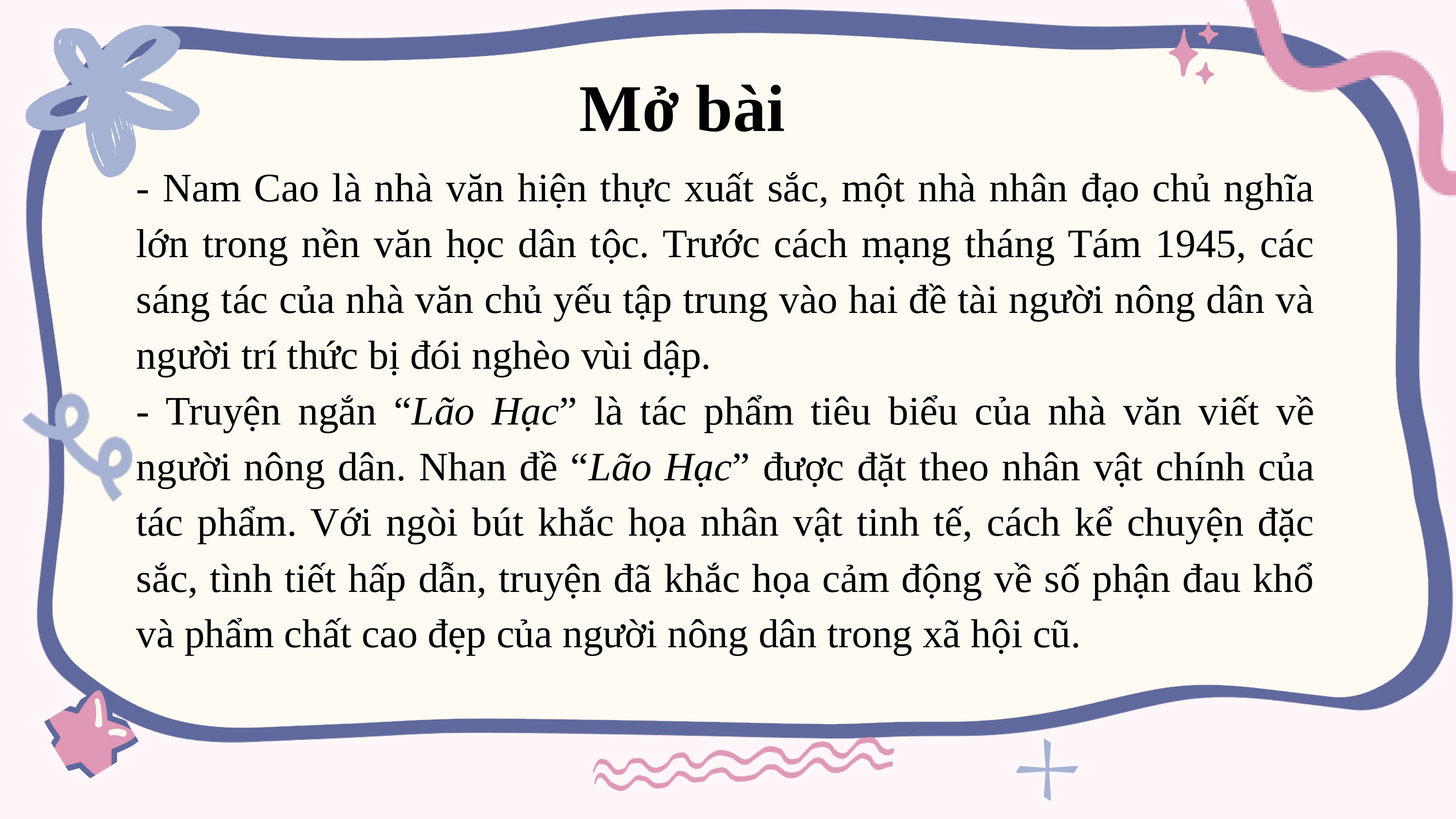

Mở bài
- Nam Cao là nhà văn hiện thực xuất sắc, một nhà nhân đạo chủ nghĩa lớn trong nền văn học dân tộc. Trước cách mạng tháng Tám 1945, các sáng tác của nhà văn chủ yếu tập trung vào hai đề tài người nông dân và người trí thức bị đói nghèo vùi dập.
- Truyện ngắn “Lão Hạc” là tác phẩm tiêu biểu của nhà văn viết về người nông dân. Nhan đề “Lão Hạc” được đặt theo nhân vật chính của tác phẩm. Với ngòi bút khắc họa nhân vật tinh tế, cách kể chuyện đặc sắc, tình tiết hấp dẫn, truyện đã khắc họa cảm động về số phận đau khổ và phẩm chất cao đẹp của người nông dân trong xã hội cũ.